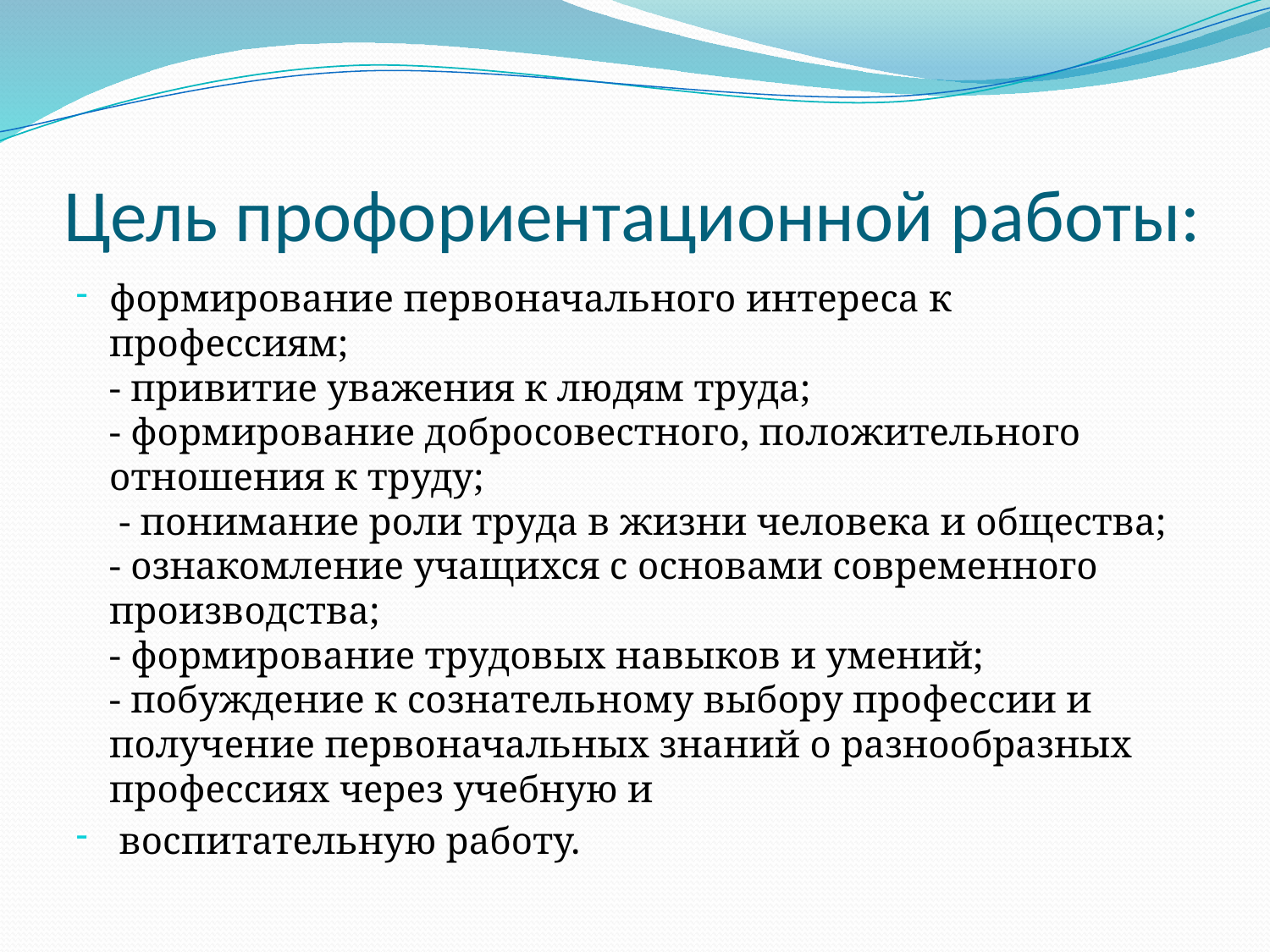

# Цель профориентационной работы:
формирование первоначального интереса к профессиям;
- привитие уважения к людям труда;
- формирование добросовестного, положительного отношения к труду;
 - понимание роли труда в жизни человека и общества;
- ознакомление учащихся с основами современного производства;
- формирование трудовых навыков и умений;
- побуждение к сознательному выбору профессии и получение первоначальных знаний о разнообразных профессиях через учебную и
 воспитательную работу.